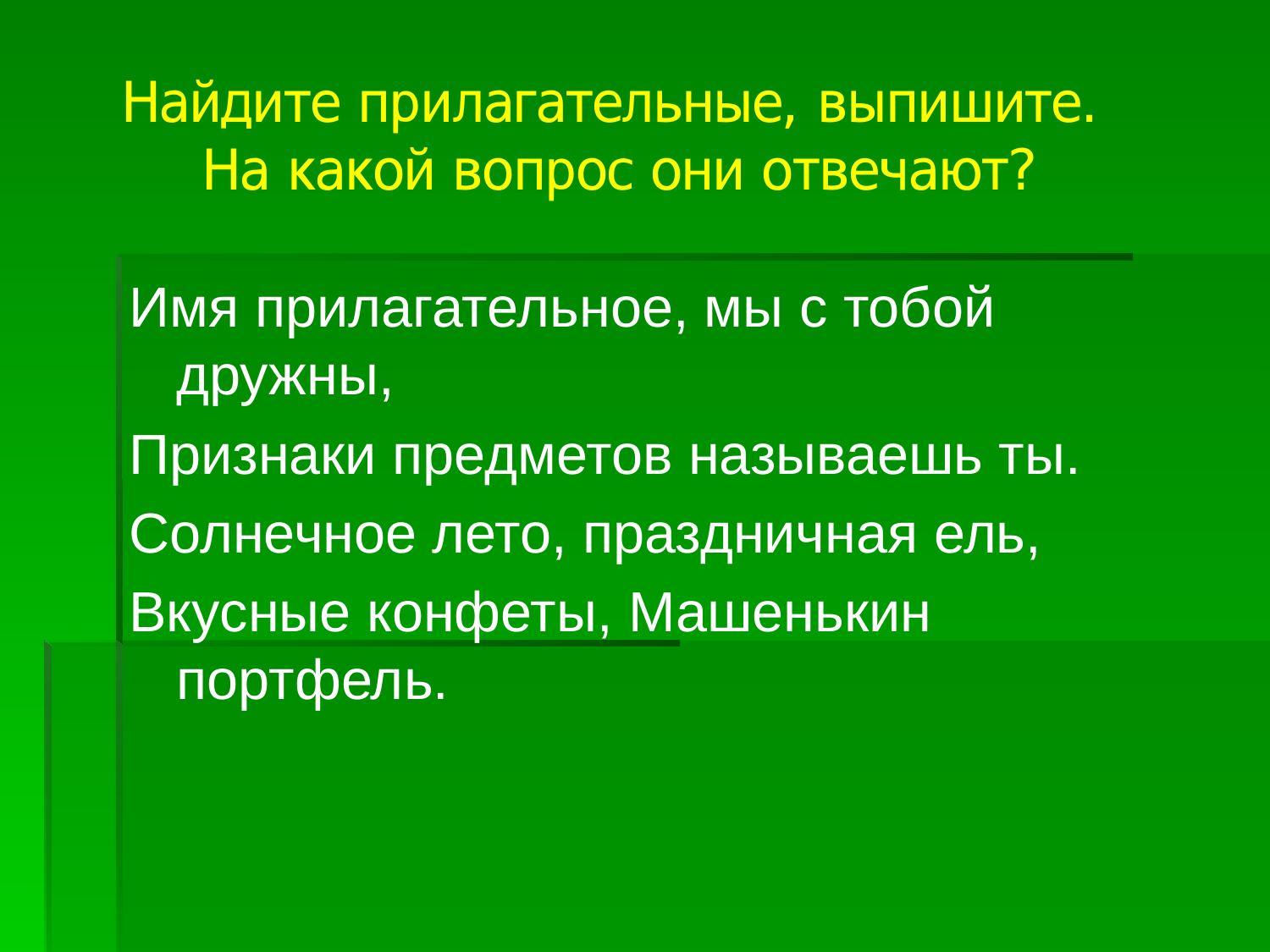

#
Найдите прилагательные, выпишите.
На какой вопрос они отвечают?
Имя прилагательное, мы с тобой дружны,
Признаки предметов называешь ты.
Солнечное лето, праздничная ель,
Вкусные конфеты, Машенькин портфель.